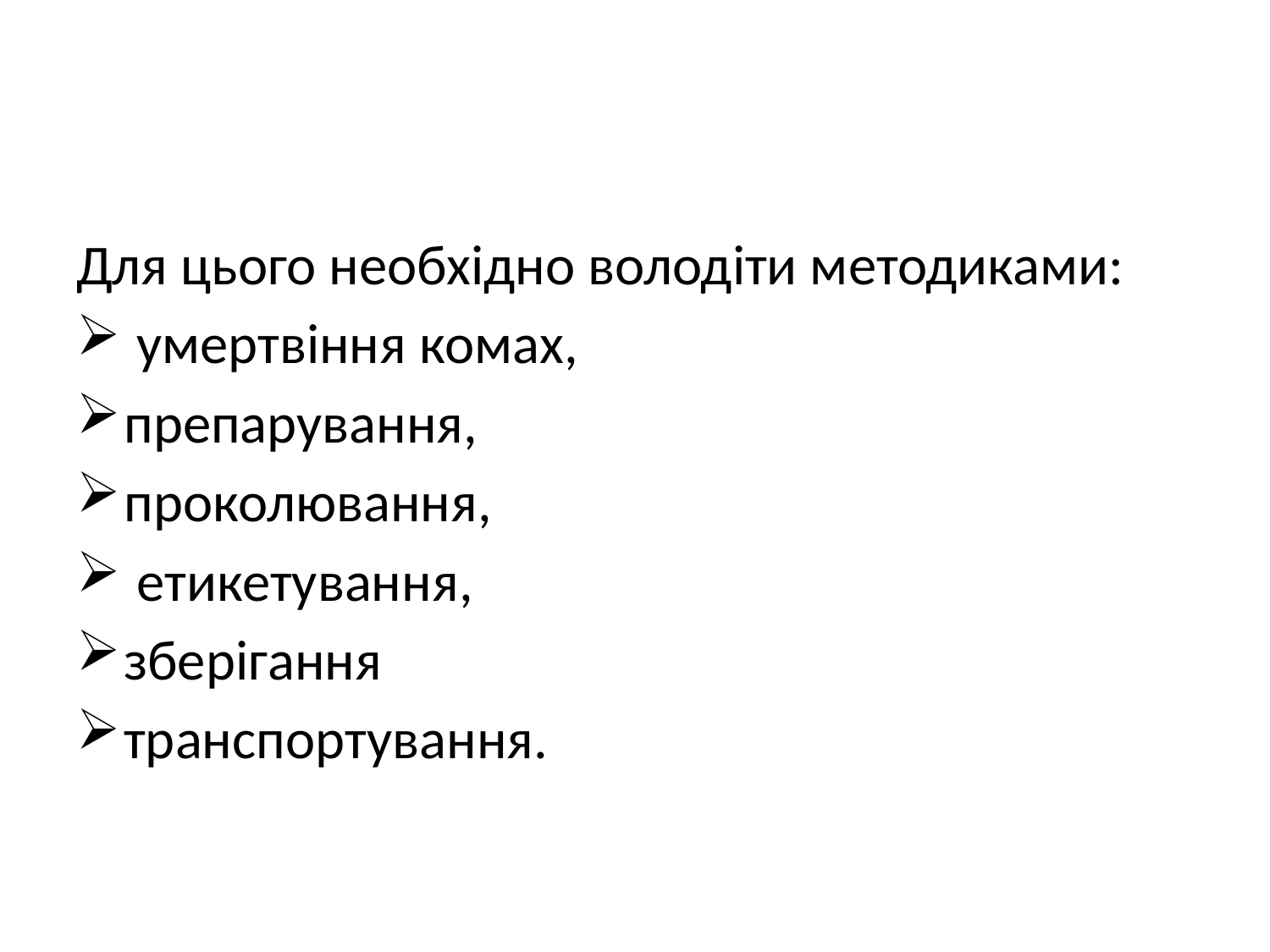

#
Для цього необхідно володіти методиками:
 умертвіння комах,
препарування,
проколювання,
 етикетування,
зберігання
транспортування.